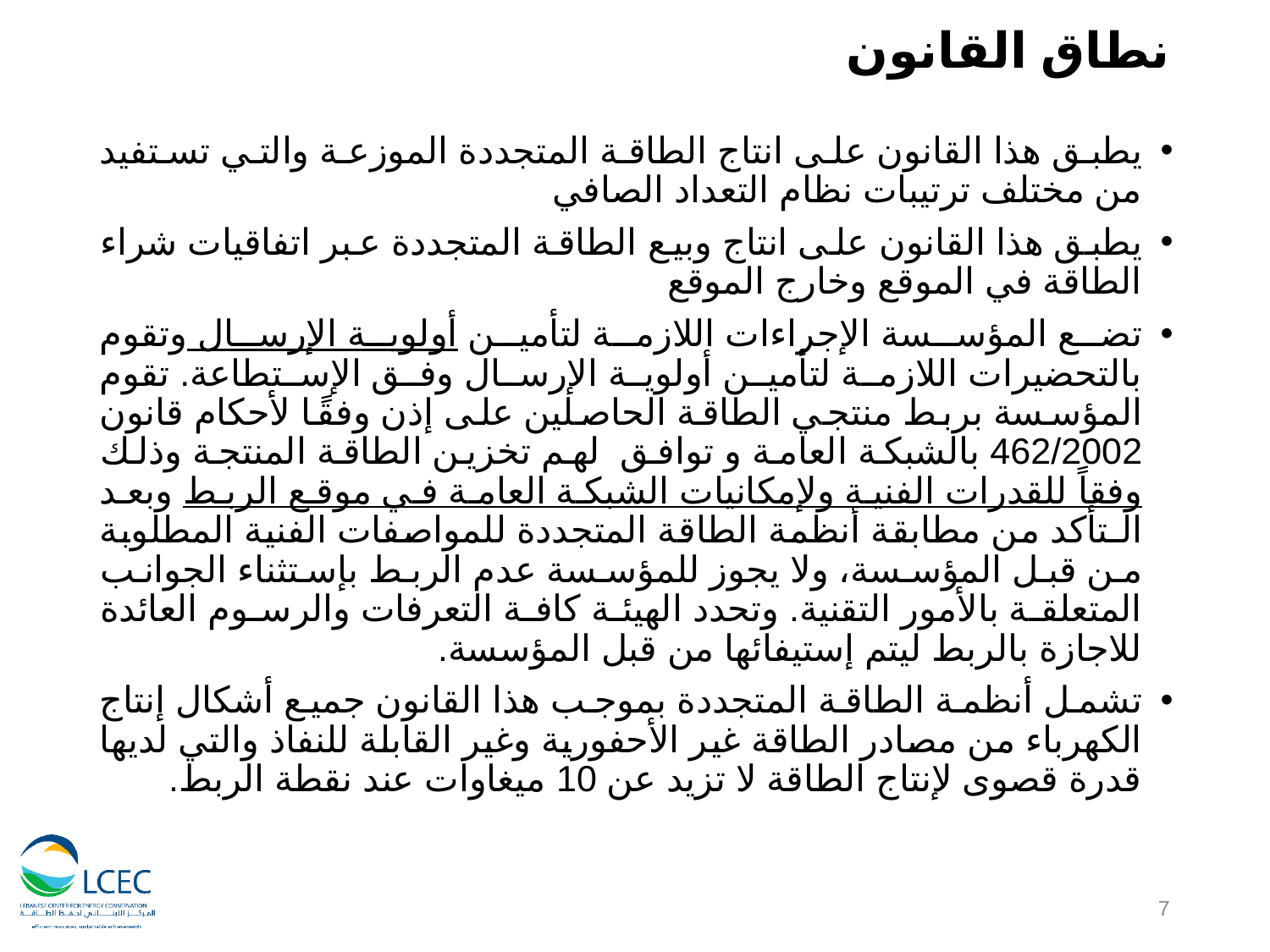

# نطاق القانون
يطبق هذا القانون على انتاج الطاقة المتجددة الموزعة والتي تستفيد من مختلف ترتيبات نظام التعداد الصافي
يطبق هذا القانون على انتاج وبيع الطاقة المتجددة عبر اتفاقيات شراء الطاقة في الموقع وخارج الموقع
تضع المؤسسة الإجراءات اللازمة لتأمين أولوية الإرسال وتقوم بالتحضيرات اللازمة لتأمين أولوية الإرسال وفق الإستطاعة. تقوم المؤسسة بربط منتجي الطاقة الحاصلين على إذن وفقًا لأحكام قانون 462/2002 بالشبكة العامة و توافق  لهم تخزين الطاقة المنتجة وذلك وفقاً للقدرات الفنية ولإمكانيات الشبكة العامة في موقع الربط وبعد الـتأكد من مطابقة أنظمة الطاقة المتجددة للمواصفات الفنية المطلوبة من قبل المؤسسة، ولا يجوز للمؤسسة عدم الربط بإستثناء الجوانب المتعلقة بالأمور التقنية. وتحدد الهيئة كافة التعرفات والرسوم العائدة للاجازة بالربط ليتم إستيفائها من قبل المؤسسة.
تشمل أنظمة الطاقة المتجددة بموجب هذا القانون جميع أشكال إنتاج الكهرباء من مصادر الطاقة غير الأحفورية وغير القابلة للنفاذ والتي لديها قدرة قصوى لإنتاج الطاقة لا تزيد عن 10 ميغاوات عند نقطة الربط.

7